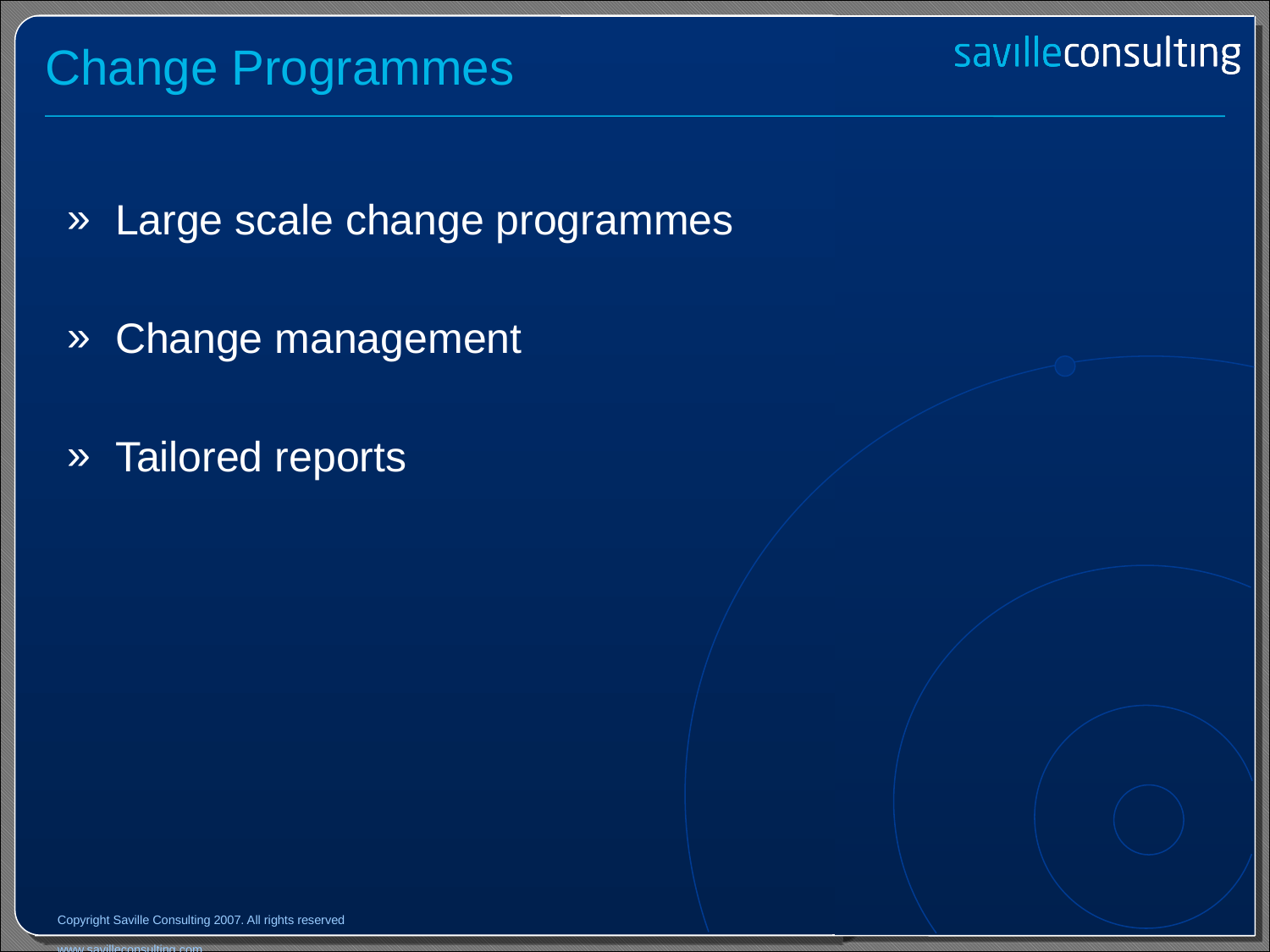

# Change Programmes
Large scale change programmes

Change management

Tailored reports